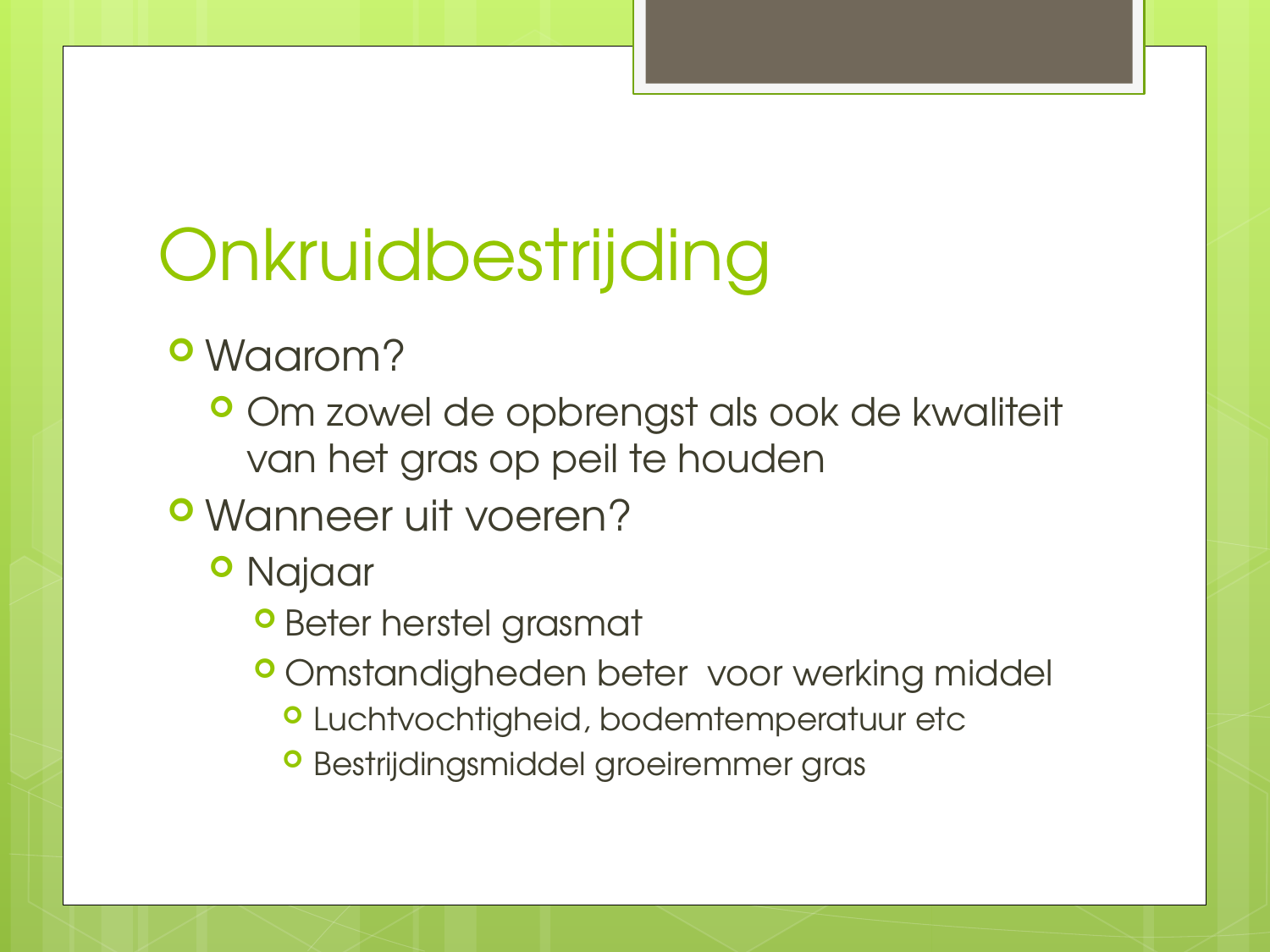

# Onkruidbestrijding
Waarom?
Om zowel de opbrengst als ook de kwaliteit van het gras op peil te houden
Wanneer uit voeren?
Najaar
Beter herstel grasmat
Omstandigheden beter  voor werking middel
Luchtvochtigheid, bodemtemperatuur etc
Bestrijdingsmiddel groeiremmer gras